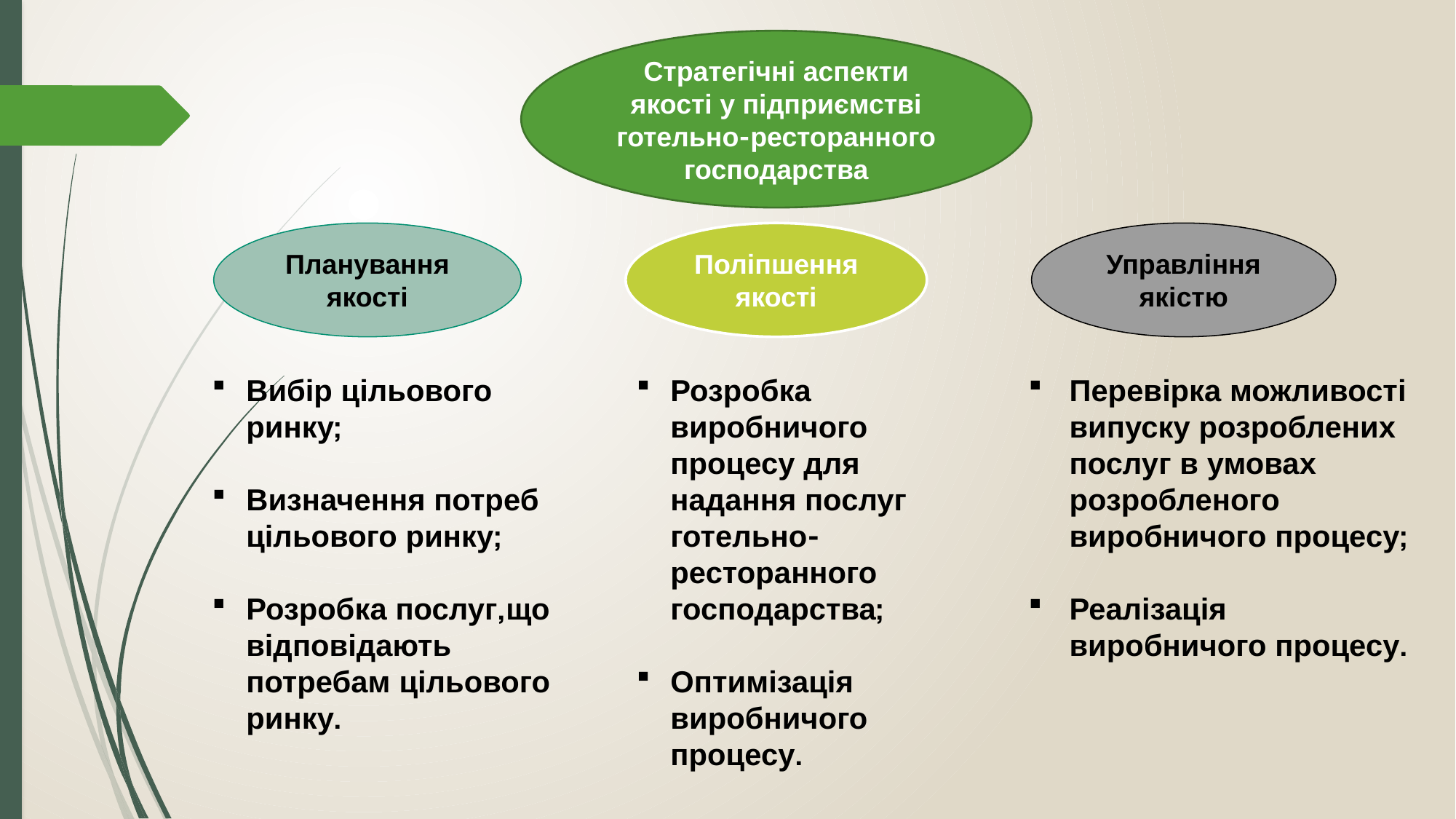

Стратегічні аспекти якості у підприємстві готельно-ресторанного господарства
Планування якості
Поліпшення якості
Управління якістю
Вибір цільового ринку;

Визначення потреб цільового ринку;

Розробка послуг,що відповідають потребам цільового ринку.
Розробка виробничого процесу для надання послуг готельно-ресторанного господарства;

Оптимізація виробничого процесу.
Перевірка можливості випуску розроблених послуг в умовах розробленого виробничого процесу;

Реалізація виробничого процесу.